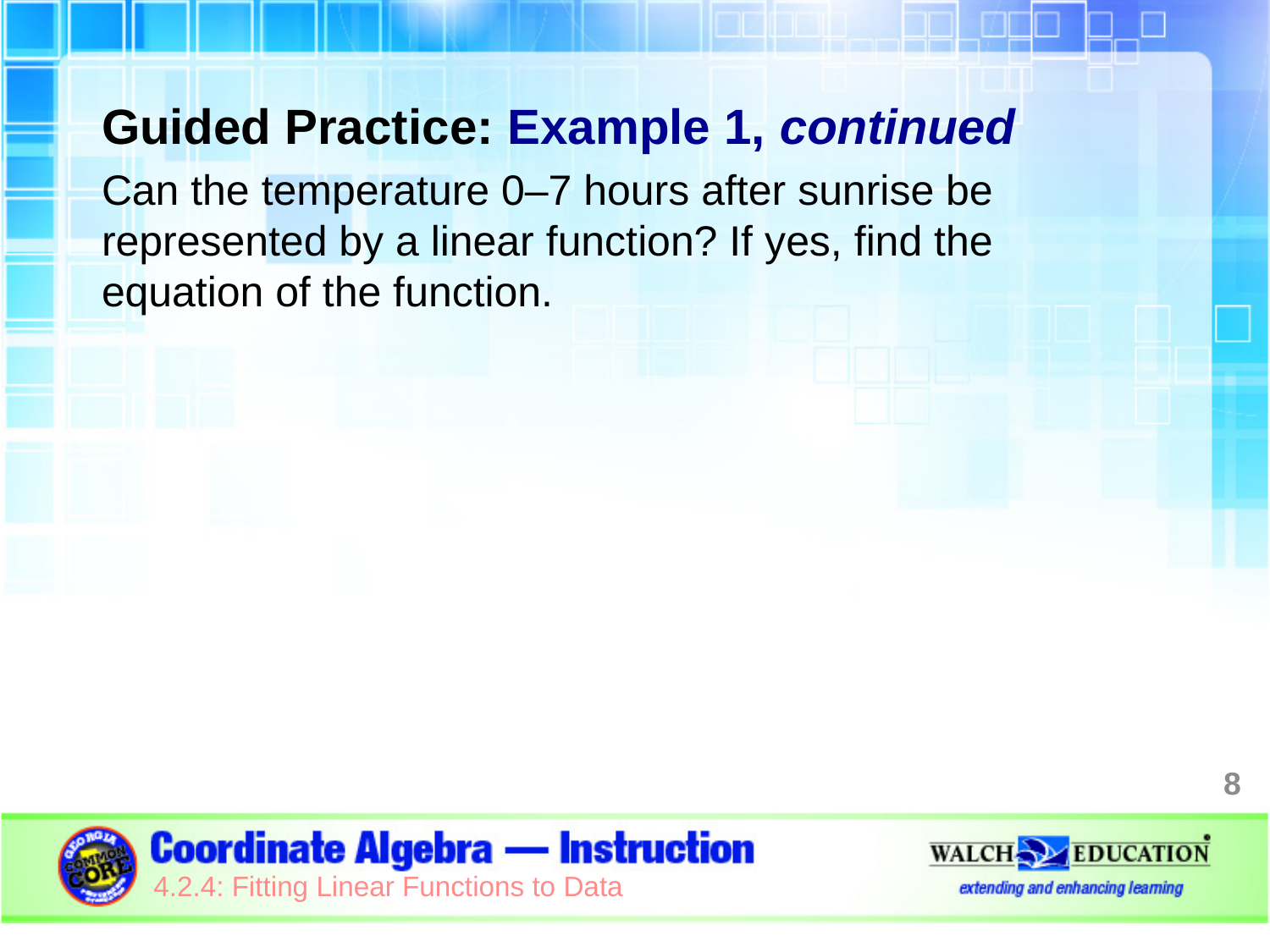

Guided Practice: Example 1, continued
Can the temperature 0–7 hours after sunrise be represented by a linear function? If yes, find the equation of the function.

8
4.2.4: Fitting Linear Functions to Data